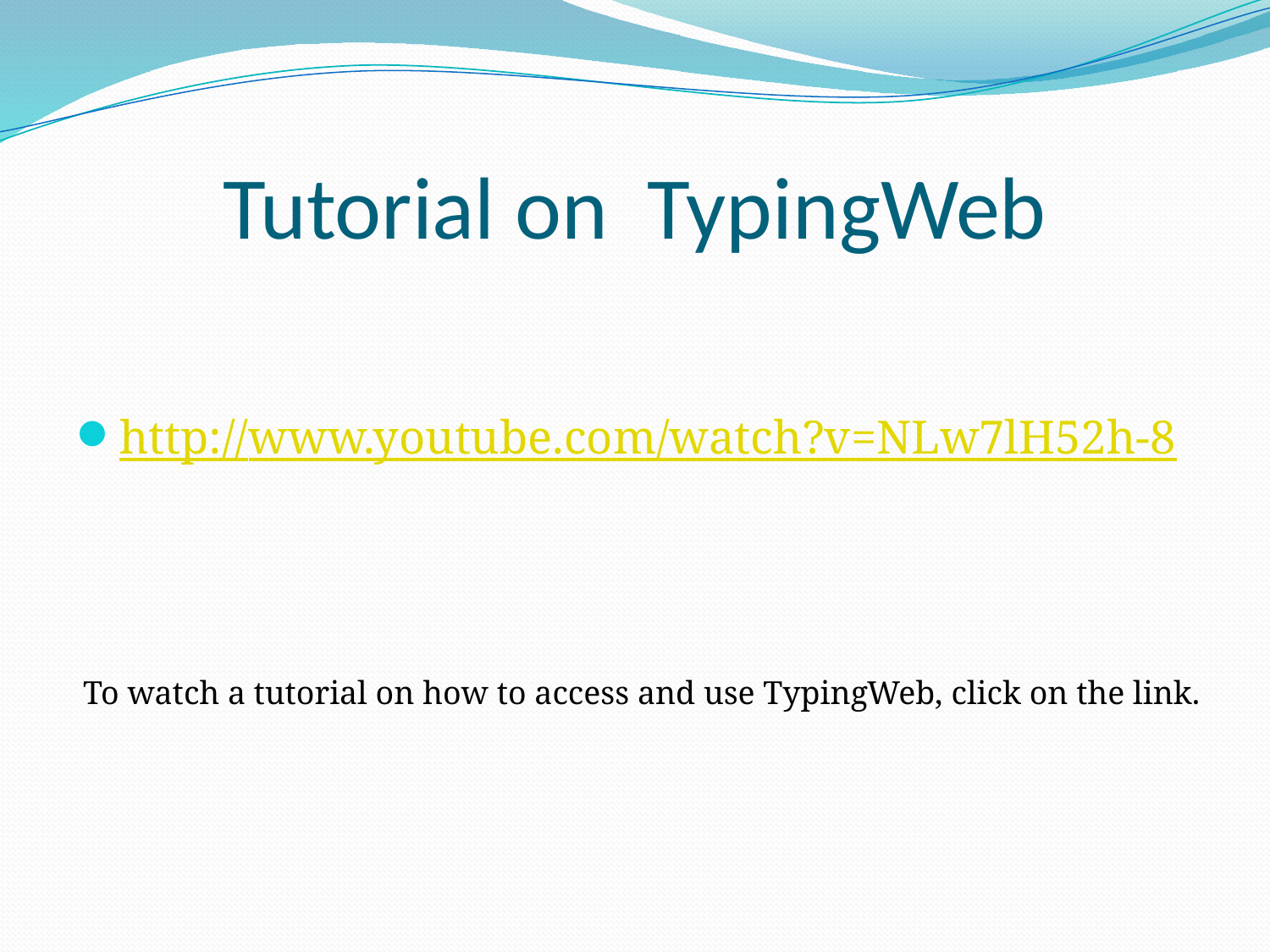

# Tutorial on  TypingWeb
http://www.youtube.com/watch?v=NLw7lH52h-8

To watch a tutorial on how to access and use TypingWeb, click on the link.